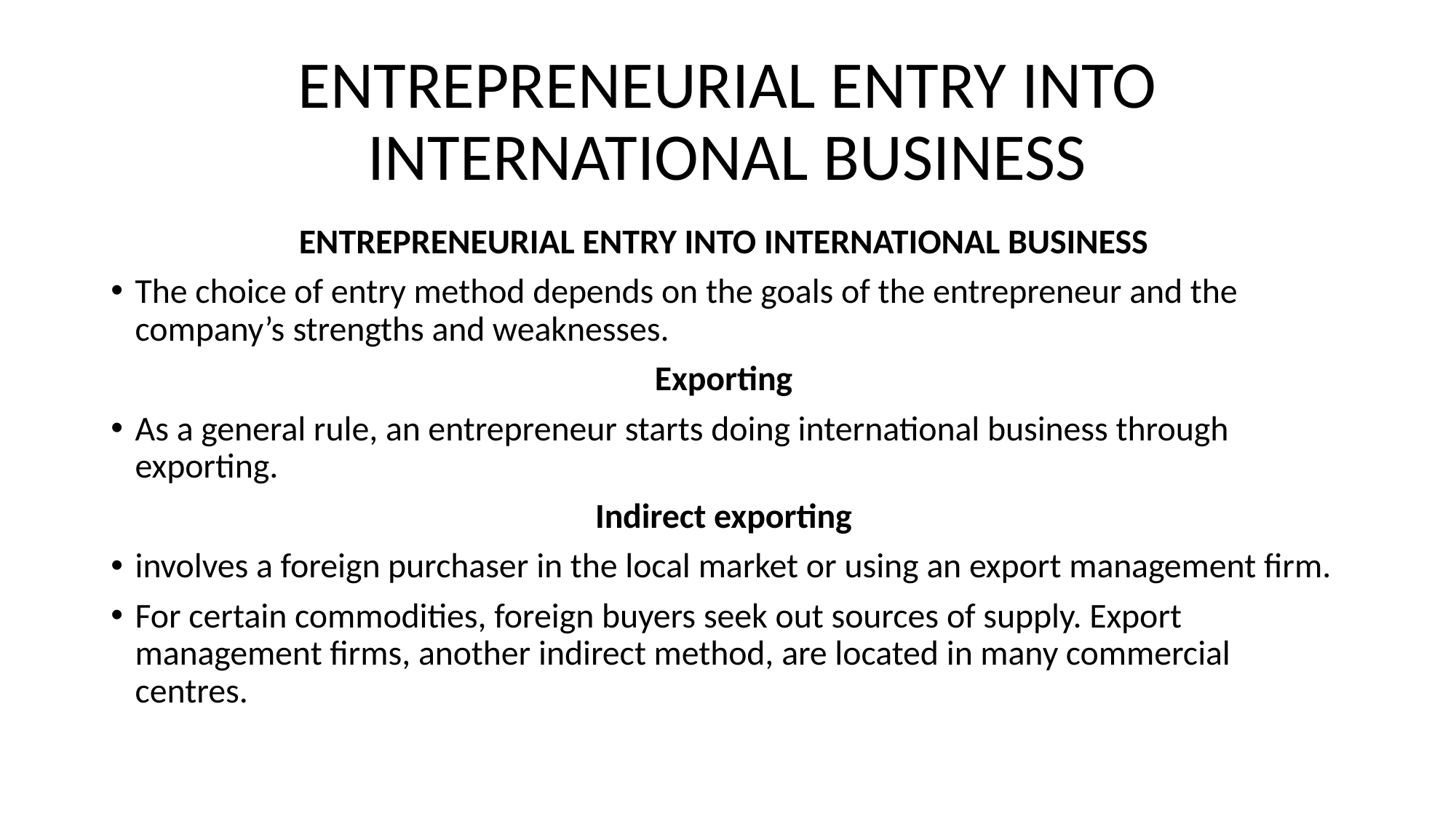

# ENTREPRENEURIAL ENTRY INTO INTERNATIONAL BUSINESS
ENTREPRENEURIAL ENTRY INTO INTERNATIONAL BUSINESS
The choice of entry method depends on the goals of the entrepreneur and the company’s strengths and weaknesses.
Exporting
As a general rule, an entrepreneur starts doing international business through exporting.
Indirect exporting
involves a foreign purchaser in the local market or using an export management firm.
For certain commodities, foreign buyers seek out sources of supply. Export management firms, another indirect method, are located in many commercial centres.